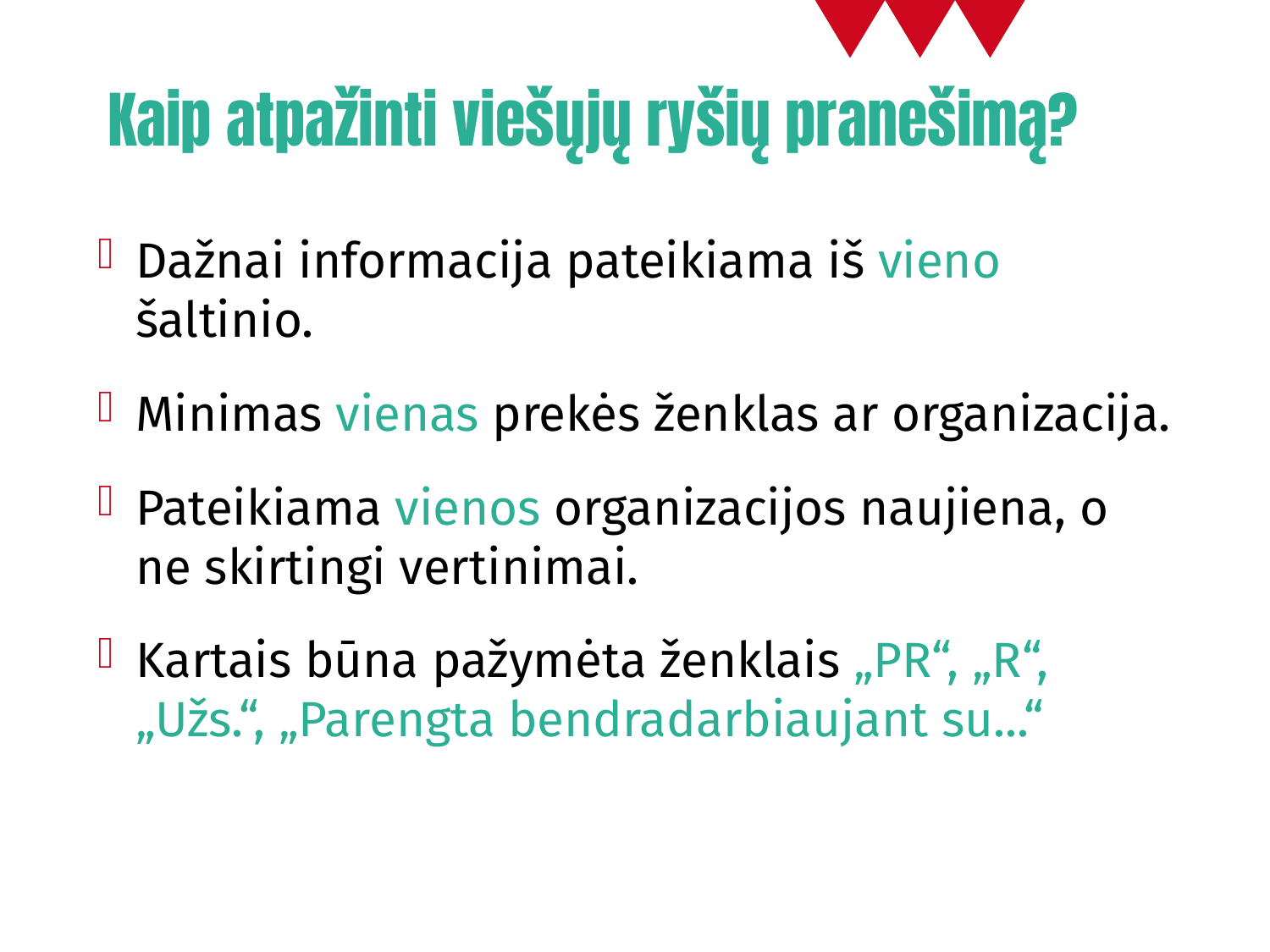

# Kaip atpažinti viešųjų ryšių pranešimą?
Dažnai informacija pateikiama iš vieno šaltinio.

Minimas vienas prekės ženklas ar organizacija.

Pateikiama vienos organizacijos naujiena, o ne skirtingi vertinimai.

Kartais būna pažymėta ženklais „PR“, „R“, „Užs.“, „Parengta bendradarbiaujant su...“